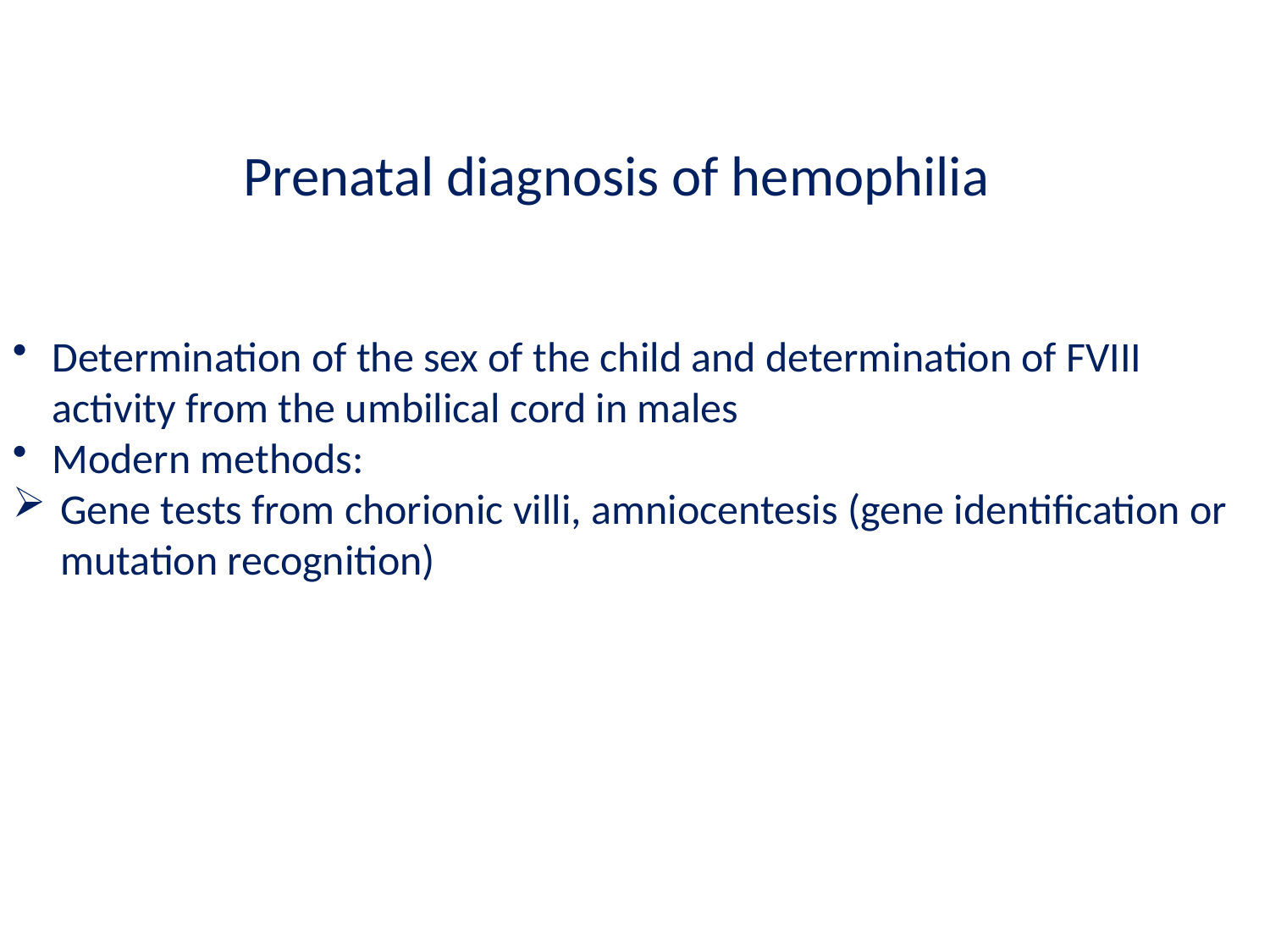

Prenatal diagnosis of hemophilia

Determination of the sex of the child and determination of FVIII activity from the umbilical cord in males
Modern methods:
Gene tests from chorionic villi, amniocentesis (gene identification or mutation recognition)